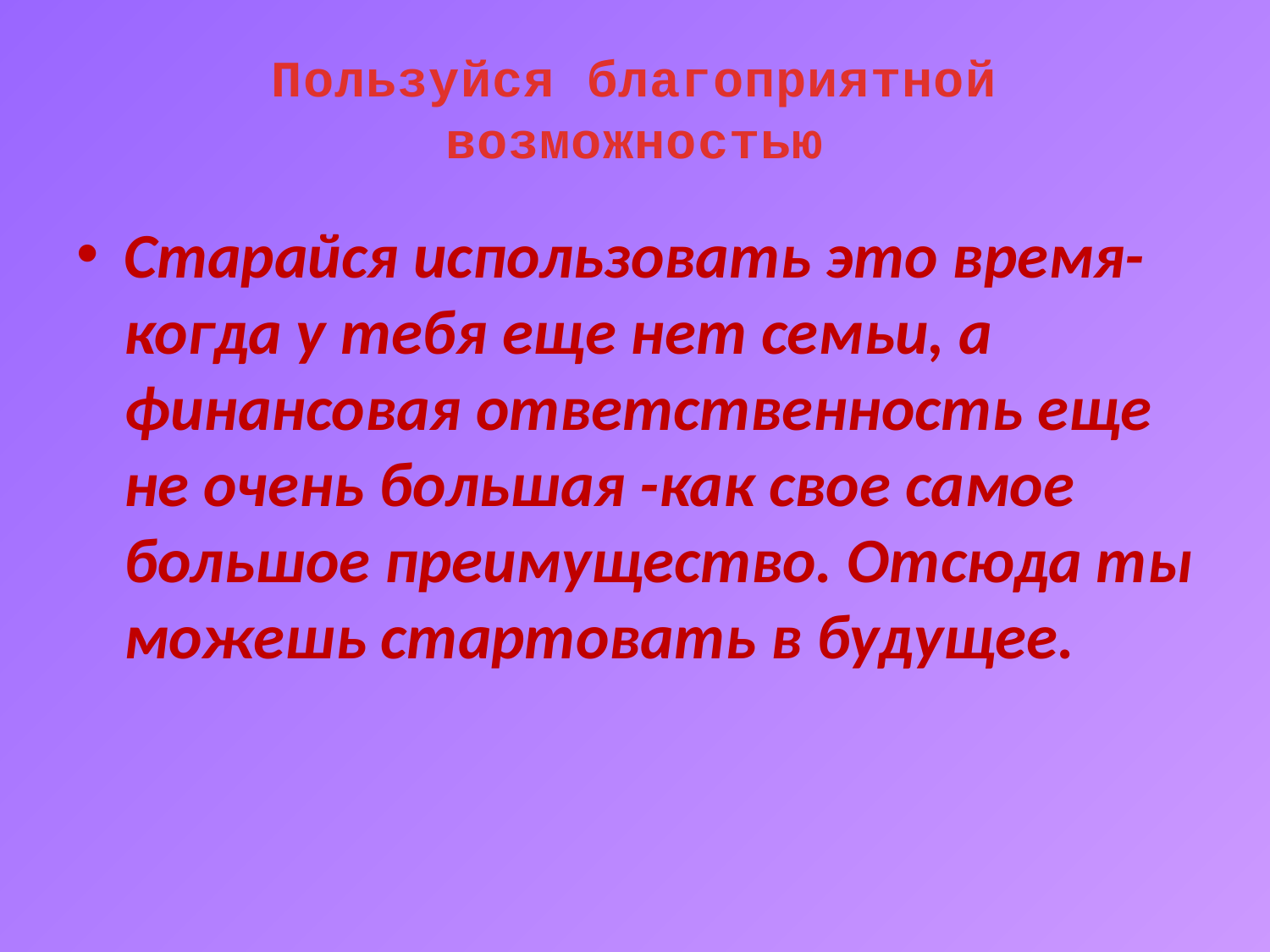

# Пользуйся благоприятной возможностью
Старайся использовать это время- когда у тебя еще нет семьи, а финансовая ответственность еще не очень большая -как свое самое большое преимущество. Отсюда ты можешь стартовать в будущее.